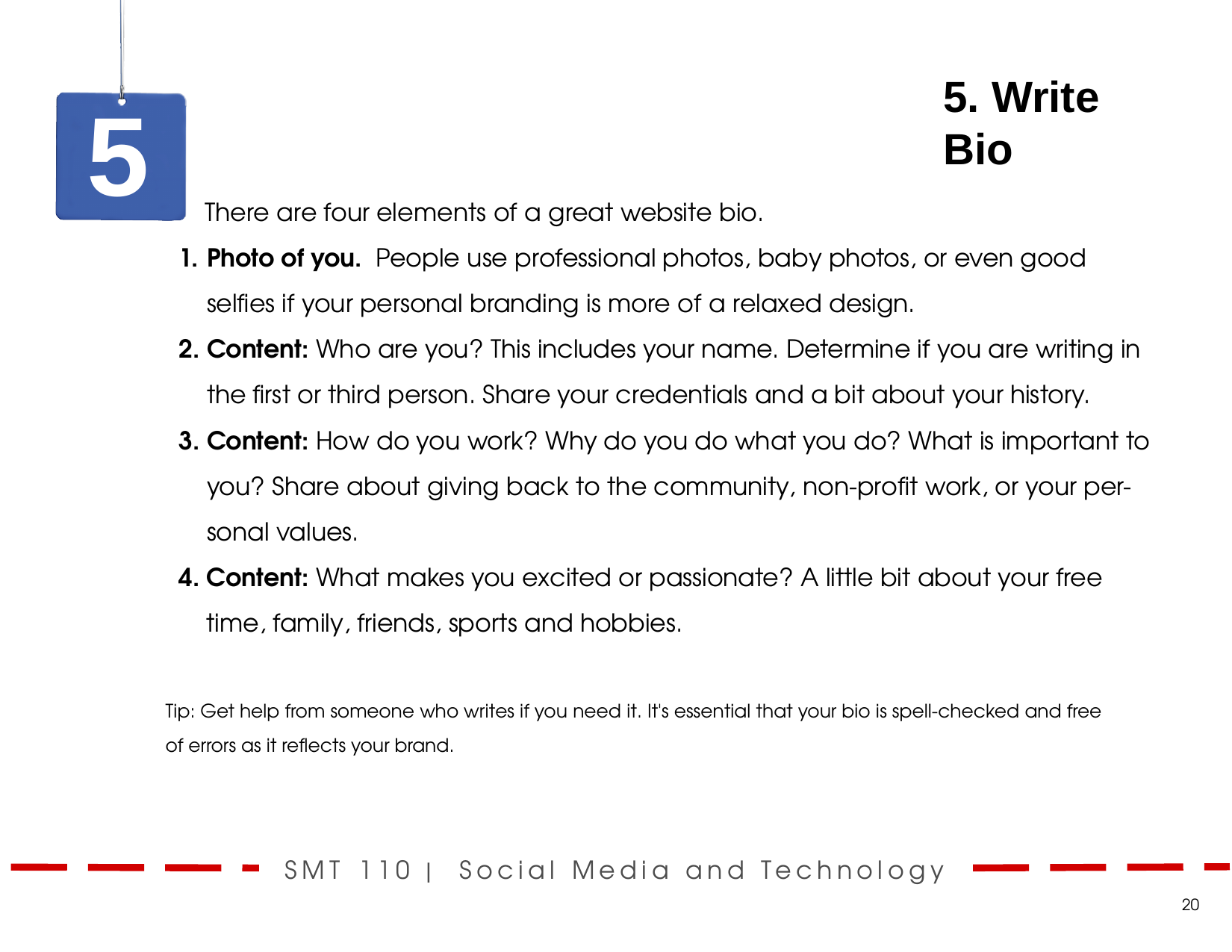

# 5. Write Bio
5
There are four elements of a great website bio.
Photo of you.  People use professional photos, baby photos, or even good selfies if your personal branding is more of a relaxed design.
Content: Who are you? This includes your name. Determine if you are writing in the first or third person. Share your credentials and a bit about your history.
Content: How do you work? Why do you do what you do? What is important to you? Share about giving back to the community, non-profit work, or your per- sonal values.
Content: What makes you excited or passionate? A little bit about your free time, family, friends, sports and hobbies.
Tip: Get help from someone who writes if you need it. It's essential that your bio is spell-checked and free of errors as it reflects your brand.
SMT	110	|	Social	Media	and	Technology
20